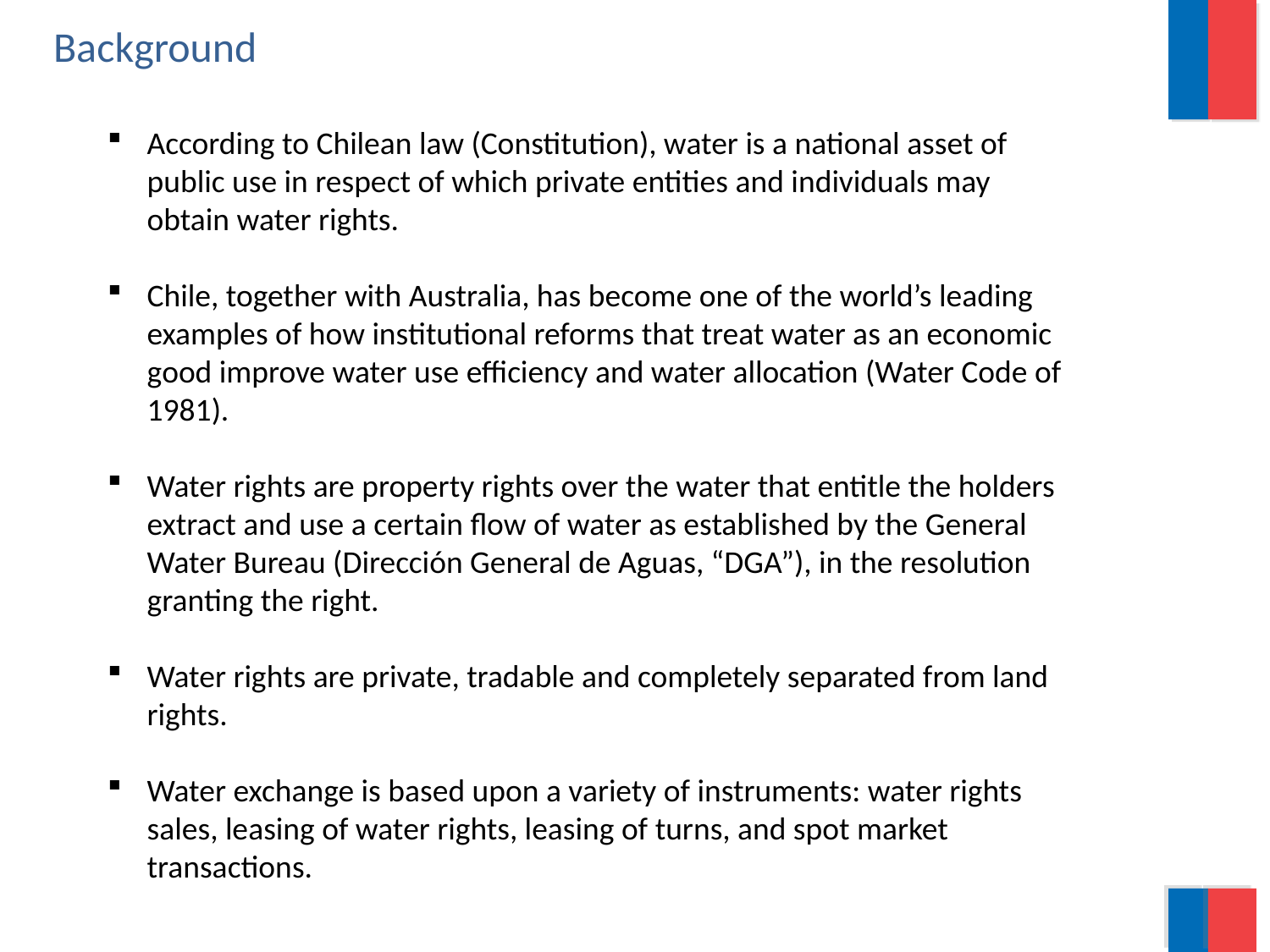

Background

According to Chilean law (Constitution), water is a national asset of public use in respect of which private entities and individuals may obtain water rights.

Chile, together with Australia, has become one of the world’s leading examples of how institutional reforms that treat water as an economic good improve water use efficiency and water allocation (Water Code of 1981).

Water rights are property rights over the water that entitle the holders extract and use a certain flow of water as established by the General Water Bureau (Dirección General de Aguas, “DGA”), in the resolution granting the right.

Water rights are private, tradable and completely separated from land rights.

Water exchange is based upon a variety of instruments: water rights sales, leasing of water rights, leasing of turns, and spot market transactions.